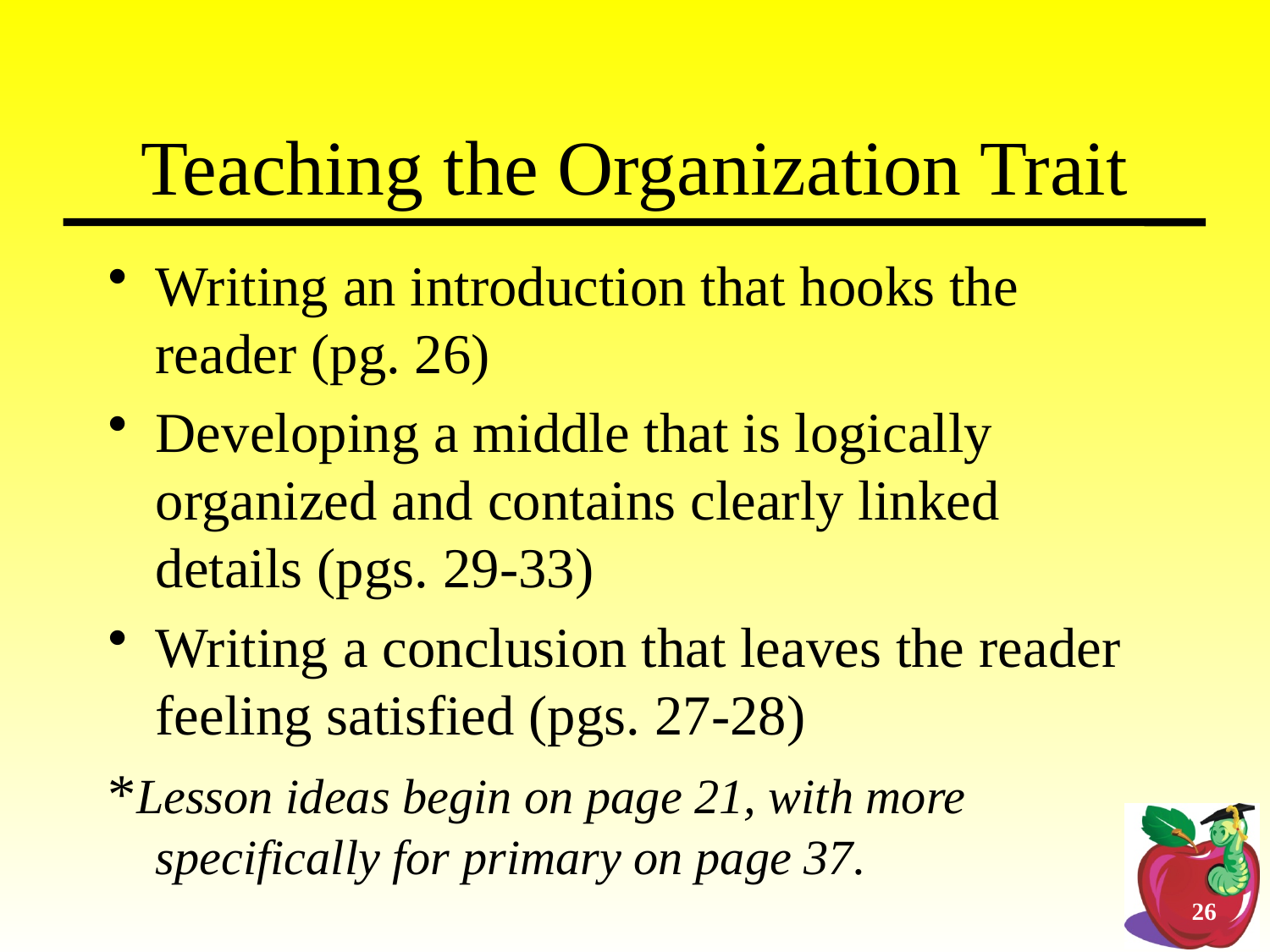

# Teaching the Organization Trait
Writing an introduction that hooks the reader (pg. 26)
Developing a middle that is logically organized and contains clearly linked details (pgs. 29-33)
Writing a conclusion that leaves the reader feeling satisfied (pgs. 27-28)
*Lesson ideas begin on page 21, with more specifically for primary on page 37.

26